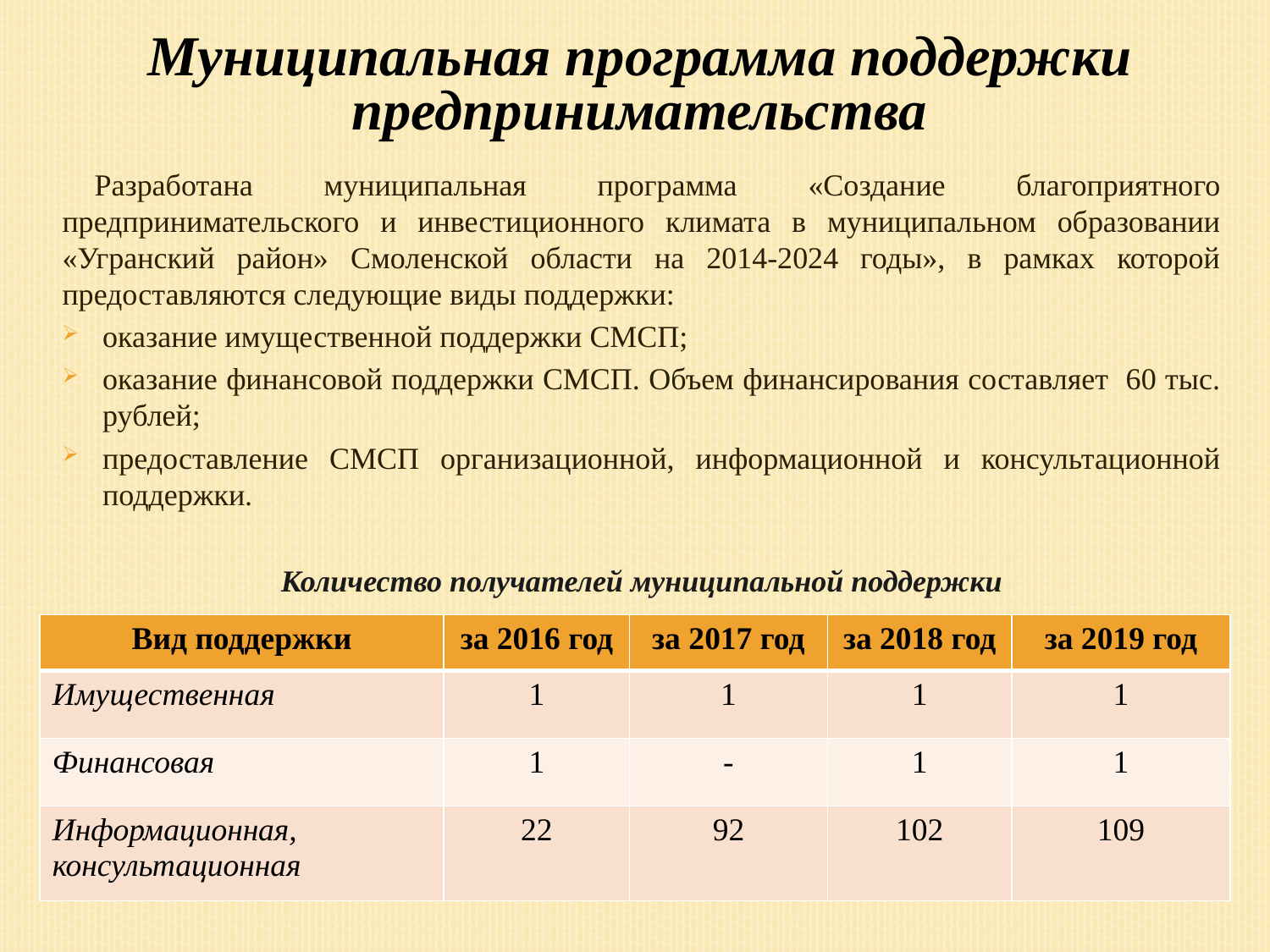

Муниципальная программа поддержки предпринимательства
Разработана муниципальная программа «Создание благоприятного предпринимательского и инвестиционного климата в муниципальном образовании «Угранский район» Смоленской области на 2014-2024 годы», в рамках которой предоставляются следующие виды поддержки:
оказание имущественной поддержки СМСП;
оказание финансовой поддержки СМСП. Объем финансирования составляет  60 тыс. рублей;
предоставление СМСП организационной, информационной и консультационной поддержки.

Количество получателей муниципальной поддержки

| Вид поддержки | за 2016 год | за 2017 год | за 2018 год | за 2019 год |
| --- | --- | --- | --- | --- |
| Имущественная | 1 | 1 | 1 | 1 |
| Финансовая | 1 | - | 1 | 1 |
| Информационная, консультационная | 22 | 92 | 102 | 109 |